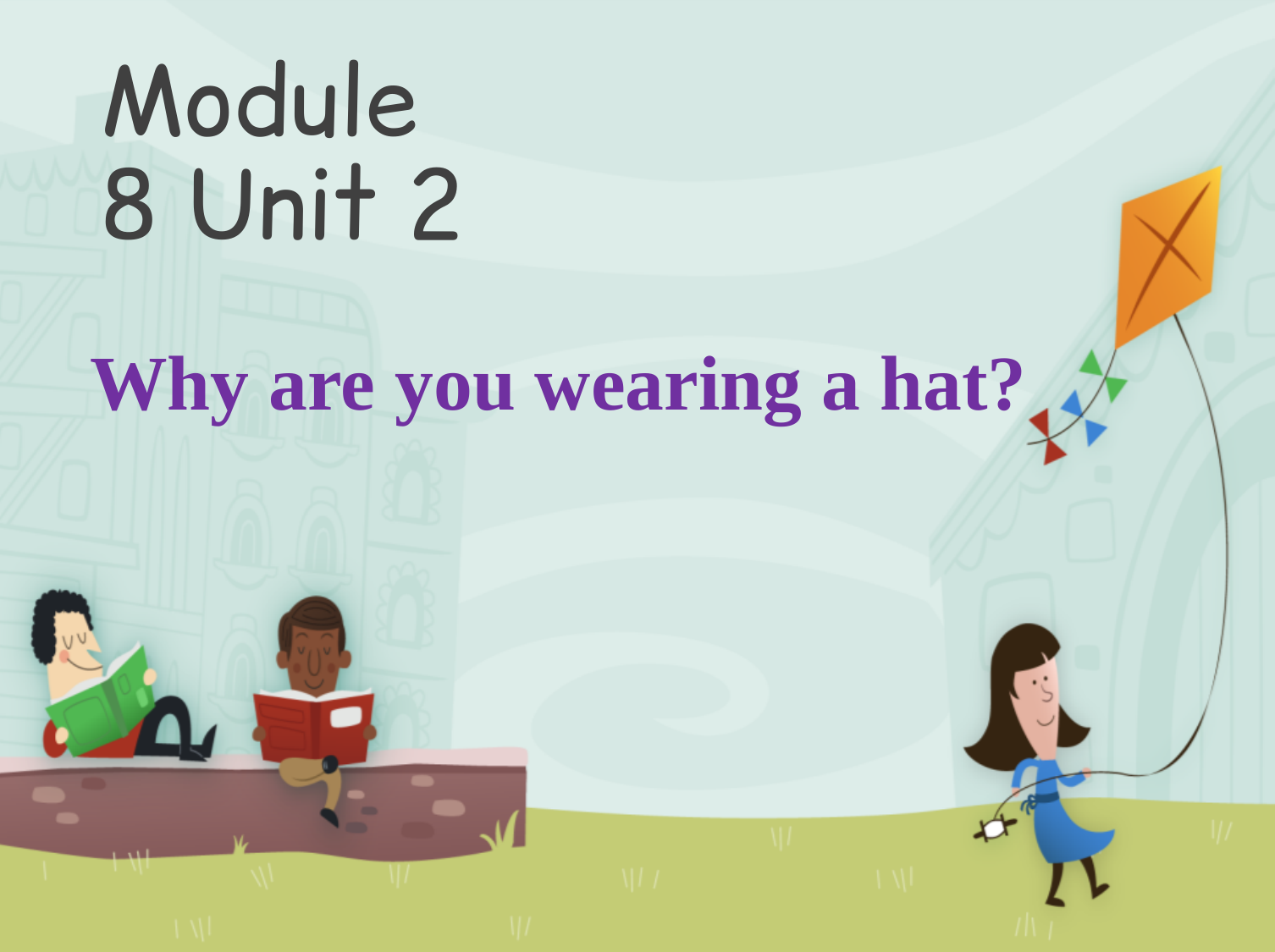

# Module 8 Unit 2
Why are you wearing a hat?